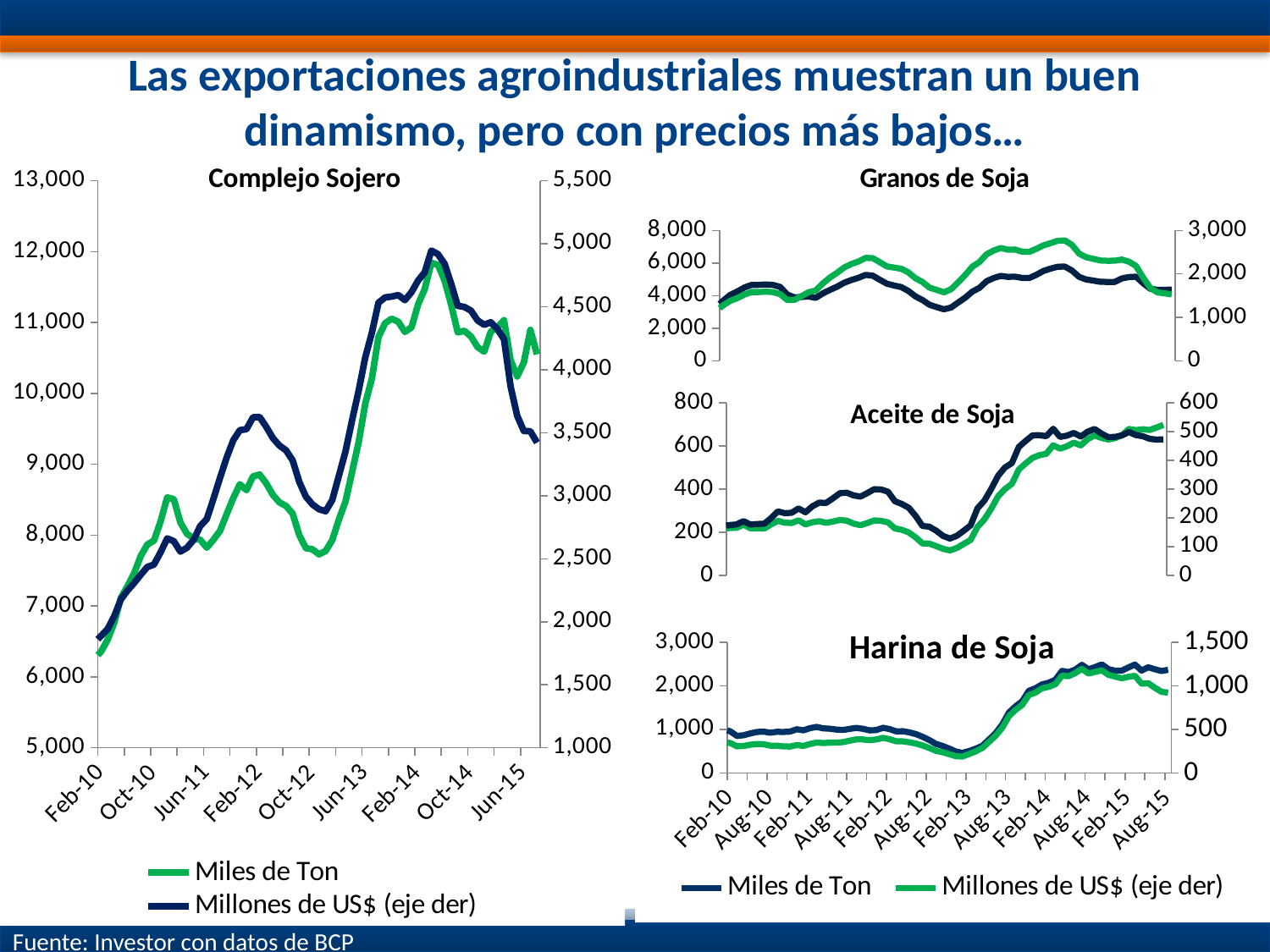

# Las exportaciones agroindustriales muestran un buen dinamismo, pero con precios más bajos…
Complejo Sojero

### Chart

| Category | Miles de Ton | Millones de US$ (eje der) |
|---|---|---|
| 39448 | 7532.915218 | 1802.391653 |
| 39479 | 7748.828932 | 1957.731156 |
| 39508 | 7944.588827 | 2123.331699 |
| 39539 | 8038.675041 | 2236.275059 |
| 39569 | 8253.888602 | 2458.439368 |
| 39600 | 8392.248938 | 2672.16564 |
| 39630 | 8537.31595 | 2890.186466 |
| 39661 | 8146.255128 | 2906.197169 |
| 39692 | 7980.467396 | 2978.840364 |
| 39722 | 7663.263223 | 2932.39859 |
| 39753 | 7465.834937 | 2941.383015 |
| 39783 | 7345.988241 | 2924.014804 |
| 39814 | 7363.41773 | 2903.132917 |
| 39845 | 7582.894054 | 2910.697016 |
| 39873 | 7668.663351 | 2897.799896 |
| 39904 | 7551.830085 | 2803.980571 |
| 39934 | 7246.38732 | 2589.036549 |
| 39965 | 7058.24525 | 2408.888064 |
| 39995 | 6836.377722 | 2208.267369 |
| 40026 | 6781.360333 | 2118.876588 |
| 40057 | 6594.645911 | 1983.179485 |
| 40087 | 6692.536883 | 1998.443748 |
| 40118 | 6549.934991 | 1903.020872 |
| 40148 | 6327.796495 | 1822.048753 |
| 40179 | 6255.576638 | 1832.891462 |
| 40210 | 6358.614796 | 1888.269399 |
| 40238 | 6528.340611 | 1943.859081 |
| 40269 | 6768.162766 | 2046.255231 |
| 40299 | 7118.448144 | 2178.999279 |
| 40330 | 7281.383252 | 2248.603674 |
| 40360 | 7463.767159 | 2307.784065 |
| 40391 | 7705.273543 | 2373.543347 |
| 40422 | 7867.755955 | 2435.149532 |
| 40452 | 7921.930841 | 2453.942307 |
| 40483 | 8192.22872 | 2550.676201 |
| 40513 | 8532.460471 | 2661.986878 |
| 40544 | 8507.014843 | 2639.675329 |
| 40575 | 8179.493031 | 2556.583207 |
| 40603 | 8018.792529 | 2587.74375 |
| 40634 | 7956.7848 | 2649.058196 |
| 40664 | 7935.082454 | 2759.397731 |
| 40695 | 7824.241547 | 2815.896488 |
| 40725 | 7934.200136 | 2974.608586 |
| 40756 | 8060.834888 | 3142.21703 |
| 40787 | 8296.063602 | 3303.149825 |
| 40817 | 8523.284333 | 3440.292049 |
| 40848 | 8718.682923 | 3521.013915 |
| 40878 | 8635.347111 | 3528.527941 |
| 40909 | 8829.274252 | 3623.283226 |
| 40940 | 8854.721108 | 3625.22787 |
| 40969 | 8730.586968 | 3547.598089 |
| 41000 | 8569.800246 | 3458.148806 |
| 41030 | 8461.962736 | 3398.846513 |
| 41061 | 8412.582645 | 3360.919934 |
| 41091 | 8302.559713 | 3280.082513 |
| 41122 | 7999.813675 | 3109.697372 |
| 41153 | 7815.665827 | 2993.536845 |
| 41183 | 7800.288814 | 2931.182701 |
| 41214 | 7728.497531 | 2893.570128 |
| 41244 | 7776.249178 | 2877.77618 |
| 41275 | 7930.722964 | 2966.236751 |
| 41306 | 8219.573528 | 3158.089616 |
| 41334 | 8473.537898 | 3350.765248 |
| 41365 | 8891.831158 | 3599.784138 |
| 41395 | 9315.322064 | 3835.085403 |
| 41426 | 9858.540621 | 4099.536555 |
| 41456 | 10210.493166 | 4294.915447 |
| 41487 | 10796.924313 | 4532.530927 |
| 41518 | 10991.145351 | 4574.180777 |
| 41548 | 11053.985492 | 4581.354582 |
| 41579 | 11010.790191 | 4592.960351 |
| 41609 | 10867.762997 | 4552.850114 |
| 41640 | 10932.279102 | 4616.237476 |
| 41671 | 11258.569918 | 4708.474335 |
| 41699 | 11472.469926 | 4773.829481 |
| 41730 | 11842.510579 | 4945.984077 |
| 41760 | 11813.644779 | 4917.533538 |
| 41791 | 11594.454304 | 4841.286335 |
| 41821 | 11252.696097 | 4683.571985 |
| 41852 | 10861.563586 | 4507.981632 |
| 41883 | 10882.80097 | 4498.998628 |
| 41913 | 10803.535706 | 4469.467837 |
| 41944 | 10652.45982 | 4391.681161 |
| 41974 | 10589.642568 | 4357.161185 |
| 42005 | 10871.799582 | 4377.145852 |
| 42036 | 10934.459034 | 4322.837188 |
| 42064 | 11032.582502 | 4243.183744 |
| 42095 | 10470.738232 | 3867.452759 |
| 42125 | 10239.448855 | 3634.919494 |
| 42156 | 10434.585258 | 3515.028096885021 |
| 42186 | 10896.621 | 3511.78 |
| 42217 | 10551.189191 | 3422.0759875833523 |

### Chart: Granos de Soja

| Category | Mles de Ton | Milones de US$ (eje der) |
|---|---|---|
| 39448 | 3456.774703 | 858.530813 |
| 39479 | 3482.708696 | 894.754822 |
| 39508 | 3555.358408 | 978.351055 |
| 39539 | 3579.000547 | 1038.037321 |
| 39569 | 3652.508237 | 1142.97163 |
| 39600 | 3723.780575 | 1258.799677 |
| 39630 | 3934.636463 | 1404.163301 |
| 39661 | 4023.366322 | 1488.304146 |
| 39692 | 4046.615272 | 1540.795899 |
| 39722 | 3900.686406 | 1510.134369 |
| 39753 | 3828.836488 | 1504.701945 |
| 39783 | 3689.012767 | 1463.729965 |
| 39814 | 3634.984695 | 1453.575283 |
| 39845 | 3717.264576 | 1493.126059 |
| 39873 | 3693.703621 | 1471.110504 |
| 39904 | 3493.812728 | 1401.117475 |
| 39934 | 3187.471994 | 1268.7012 |
| 39965 | 2905.901408 | 1137.297424 |
| 39995 | 2546.621778 | 977.700805 |
| 40026 | 2317.2919 | 872.500805 |
| 40057 | 2170.559654 | 798.306401 |
| 40087 | 2220.764318 | 814.640097 |
| 40118 | 2115.694424 | 771.369989 |
| 40148 | 2115.044357 | 769.631879 |
| 40179 | 2220.065528 | 807.286538 |
| 40210 | 2620.272099 | 927.349718 |
| 40238 | 2979.97129 | 1050.242722 |
| 40269 | 3294.277137 | 1149.314629 |
| 40299 | 3690.819835 | 1275.228909 |
| 40330 | 4045.980112 | 1380.494517 |
| 40360 | 4256.517072 | 1443.187853 |
| 40391 | 4502.602712 | 1526.199397 |
| 40422 | 4656.309634 | 1583.178645 |
| 40452 | 4662.014236 | 1582.227414 |
| 40483 | 4686.118147 | 1591.66592 |
| 40513 | 4658.607633 | 1581.436176 |
| 40544 | 4537.604745 | 1535.398507 |
| 40575 | 4070.612588 | 1399.617322 |
| 40603 | 3894.651978 | 1403.347686 |
| 40634 | 3917.844796 | 1487.552873 |
| 40664 | 3949.129683 | 1579.638427 |
| 40695 | 3865.125762 | 1617.040833 |
| 40725 | 4136.650227 | 1781.98611 |
| 40756 | 4353.051015 | 1915.761532 |
| 40787 | 4547.972744 | 2024.370475 |
| 40817 | 4792.045625 | 2149.659354 |
| 40848 | 4956.757372 | 2228.013605 |
| 40878 | 5093.589312 | 2286.440232 |
| 40909 | 5272.684599 | 2369.192907 |
| 40940 | 5226.456918 | 2364.299121 |
| 40969 | 4976.223416 | 2270.953534 |
| 41000 | 4732.500771 | 2173.869727 |
| 41030 | 4620.268108 | 2147.217187 |
| 41061 | 4528.407918 | 2118.415351 |
| 41091 | 4292.001865 | 2036.925969 |
| 41122 | 3956.042514 | 1901.800568 |
| 41153 | 3726.712985 | 1813.022852 |
| 41183 | 3437.019827 | 1682.420996 |
| 41214 | 3293.951623 | 1632.620619 |
| 41244 | 3161.711057 | 1577.263194 |
| 41275 | 3267.21875 | 1645.165588 |
| 41306 | 3573.568942 | 1804.714235 |
| 41334 | 3875.194714 | 1973.529685 |
| 41365 | 4246.093369 | 2166.851039 |
| 41395 | 4477.175055 | 2275.312438 |
| 41426 | 4882.841472 | 2452.537389 |
| 41456 | 5083.001066 | 2539.622064 |
| 41487 | 5210.773939 | 2597.86852 |
| 41518 | 5150.490772 | 2557.746223 |
| 41548 | 5166.043337 | 2562.10809 |
| 41579 | 5085.035612 | 2511.419755 |
| 41609 | 5081.995882 | 2509.103785 |
| 41640 | 5280.067397 | 2578.657059 |
| 41671 | 5518.090211 | 2659.499239 |
| 41699 | 5659.385046 | 2708.21436 |
| 41730 | 5778.24737 | 2763.188534 |
| 41760 | 5784.204745 | 2770.730826 |
| 41791 | 5539.997909 | 2666.542846 |
| 41821 | 5149.204779 | 2468.154106 |
| 41852 | 4991.55392 | 2383.887597 |
| 41883 | 4923.651142 | 2346.925295 |
| 41913 | 4849.676057 | 2309.919927 |
| 41944 | 4839.249684 | 2304.144362 |
| 41974 | 4844.378374 | 2305.069915 |
| 42005 | 5053.642426 | 2331.267932 |
| 42036 | 5140.532705 | 2281.516852 |
| 42064 | 5163.496329 | 2182.429903 |
| 42095 | 4758.20892 | 1911.233804 |
| 42125 | 4420.883409 | 1676.420681 |
| 42156 | 4359.819592 | 1574.6912272732152 |
| 42186 | 4361.821 | 1553.3 |
| 42217 | 4364.678001 | 1530.1768818422952 |

### Chart: Aceite de Soja

| Category | Mles de Ton | Milones de US$ (eje der) |
|---|---|---|
| 39448 | 281.930016 | 208.254886 |
| 39479 | 338.369251 | 270.96319 |
| 39508 | 362.869251 | 304.98658 |
| 39539 | 364.429018 | 316.964587 |
| 39569 | 408.194518 | 381.479844 |
| 39600 | 428.436423 | 416.445936 |
| 39630 | 453.936423 | 463.593819 |
| 39661 | 383.834681 | 424.672938 |
| 39692 | 359.484759 | 429.310531 |
| 39722 | 344.308415 | 418.915906 |
| 39753 | 378.412064 | 461.197064 |
| 39783 | 400.667033 | 488.41146 |
| 39814 | 416.809033 | 497.742239 |
| 39845 | 382.658475 | 456.136298 |
| 39873 | 391.637082 | 449.833425 |
| 39904 | 385.415082 | 438.508029 |
| 39934 | 352.613072 | 384.305483 |
| 39965 | 335.065436 | 352.276225 |
| 39995 | 300.858254 | 299.623825 |
| 40026 | 327.089761 | 313.127456 |
| 40057 | 316.17545 | 287.053169 |
| 40087 | 327.298338 | 291.514441 |
| 40118 | 280.673431 | 239.831303 |
| 40148 | 254.132962 | 203.756458 |
| 40179 | 243.090962 | 196.847512 |
| 40210 | 228.631241 | 183.063202 |
| 40238 | 200.152634 | 159.605285 |
| 40269 | 215.528114 | 170.877778 |
| 40299 | 219.634554 | 174.967019 |
| 40330 | 220.140285 | 177.091825 |
| 40360 | 234.947467 | 188.677813 |
| 40391 | 218.249002 | 176.582169 |
| 40422 | 218.184308 | 178.690061 |
| 40452 | 216.755929 | 179.309721 |
| 40483 | 236.019404 | 198.645023 |
| 40513 | 252.641948 | 222.445413 |
| 40544 | 244.245948 | 216.139357 |
| 40575 | 242.545948 | 217.535496 |
| 40603 | 255.098948 | 232.670496 |
| 40634 | 236.402948 | 219.413786 |
| 40664 | 245.988138 | 239.998616 |
| 40695 | 251.254418 | 252.821557 |
| 40725 | 243.431969 | 251.881541 |
| 40756 | 249.507761 | 268.093855 |
| 40787 | 256.646304 | 285.587799 |
| 40817 | 253.517439 | 287.631568 |
| 40848 | 239.810351 | 277.961039 |
| 40878 | 232.48531 | 273.78636 |
| 40909 | 242.48131 | 286.491335 |
| 40940 | 254.567129 | 299.856672 |
| 40969 | 252.614129 | 298.798942 |
| 41000 | 245.614129 | 291.083096 |
| 41030 | 217.46099 | 257.769987 |
| 41061 | 211.19471 | 248.231751 |
| 41091 | 199.111574 | 235.124457 |
| 41122 | 176.37167 | 207.010124 |
| 41153 | 148.105395 | 171.695742 |
| 41183 | 147.187975 | 169.302836 |
| 41214 | 135.60778 | 155.333444 |
| 41244 | 122.951161 | 137.121008 |
| 41275 | 115.794837 | 127.930648 |
| 41306 | 126.59365 | 137.439357 |
| 41334 | 145.458669 | 154.965944 |
| 41365 | 163.778683 | 173.55146 |
| 41395 | 224.813716 | 233.109327 |
| 41426 | 259.03706 | 259.647492 |
| 41456 | 309.356916 | 300.901225 |
| 41487 | 366.918853 | 346.76803 |
| 41518 | 400.359645 | 375.495799 |
| 41548 | 424.508949 | 390.826225 |
| 41579 | 491.175721 | 446.694247 |
| 41609 | 519.102333 | 467.533154 |
| 41640 | 545.138379 | 487.170542 |
| 41671 | 557.617415 | 487.539576 |
| 41699 | 563.918956 | 484.270094 |
| 41730 | 603.600195 | 509.942958 |
| 41760 | 587.727295 | 481.666795 |
| 41791 | 598.895624 | 486.186299 |
| 41821 | 615.857375 | 495.562793 |
| 41852 | 603.184498 | 483.135764 |
| 41883 | 631.380264 | 499.792332 |
| 41913 | 648.986535 | 509.267938 |
| 41944 | 637.821809 | 493.427254 |
| 41974 | 630.205928 | 481.076391 |
| 42005 | 636.801416 | 481.84878 |
| 42036 | 650.435953 | 487.300054 |
| 42064 | 679.011746 | 498.918123 |
| 42095 | 674.039116 | 488.096504 |
| 42125 | 677.783021 | 484.221447 |
| 42156 | 674.455982 | 475.322329 |
| 42186 | 685.508 | 472.304 |
| 42217 | 697.902762 | 473.37427467498674 |

### Chart: Harina de Soja

| Category | Miles de Ton | Millones de US$ (eje der) |
|---|---|---|
| 39448 | 1337.450236 | 308.455866 |
| 39479 | 1438.417923 | 344.48014 |
| 39508 | 1511.396694 | 372.027327 |
| 39539 | 1574.801548 | 402.997702 |
| 39569 | 1649.843132 | 438.272529 |
| 39600 | 1759.301369 | 486.536155 |
| 39630 | 1812.154948 | 516.310378 |
| 39661 | 1613.261927 | 493.311061 |
| 39692 | 1536.72832 | 503.1826 |
| 39722 | 1544.780059 | 519.636796 |
| 39753 | 1455.579788 | 509.539193 |
| 39783 | 1488.667111 | 531.267484 |
| 39814 | 1480.19328 | 529.301111 |
| 39845 | 1466.39749 | 522.113659 |
| 39873 | 1541.371209 | 547.806666 |
| 39904 | 1496.763068 | 529.780458 |
| 39934 | 1415.420216 | 498.610413 |
| 39965 | 1300.243709 | 456.541242 |
| 39995 | 1280.309134 | 443.298519 |
| 40026 | 1251.043938 | 435.29591 |
| 40057 | 1166.678989 | 404.28154 |
| 40087 | 1135.357137 | 395.178291 |
| 40118 | 1126.908632 | 392.613797 |
| 40148 | 1034.443116 | 362.489776 |
| 40179 | 1005.818426 | 358.839238 |
| 40210 | 952.649059 | 342.590812 |
| 40238 | 850.154869 | 306.114011 |
| 40269 | 867.535272 | 310.368335 |
| 40299 | 907.877872 | 324.582115 |
| 40330 | 941.436414 | 331.774818 |
| 40360 | 950.172124 | 330.498439 |
| 40391 | 924.070978 | 313.60947 |
| 40422 | 945.041622 | 313.243566 |
| 40452 | 941.797568 | 305.199018 |
| 40483 | 950.623531 | 303.647232 |
| 40513 | 1004.097097 | 319.871565 |
| 40544 | 979.607052 | 311.094522 |
| 40575 | 1028.729762 | 332.680105 |
| 40603 | 1057.164249 | 349.12439 |
| 40634 | 1024.567257 | 343.641658 |
| 40664 | 1016.734706 | 347.388 |
| 40695 | 995.616437 | 349.29349 |
| 40725 | 986.99451 | 354.141073 |
| 40756 | 1013.055012 | 370.772771 |
| 40787 | 1035.115689 | 386.123514 |
| 40817 | 1014.386502 | 384.870335 |
| 40848 | 977.596726 | 376.422074 |
| 40878 | 985.524674 | 385.111718 |
| 40909 | 1037.880966 | 403.317635 |
| 40940 | 1008.700837 | 387.896445 |
| 40969 | 955.198574 | 363.730805 |
| 41000 | 958.612859 | 362.949642 |
| 41030 | 930.853812 | 352.261517 |
| 41061 | 891.516597 | 337.261226 |
| 41091 | 829.688225 | 314.544877 |
| 41122 | 756.031257 | 286.520805 |
| 41153 | 665.663156 | 252.899166 |
| 41183 | 620.809449 | 238.250499 |
| 41214 | 559.322074 | 215.275186 |
| 41244 | 491.724893 | 192.518334 |
| 41275 | 461.673341 | 188.855118 |
| 41306 | 504.714883 | 217.876513 |
| 41334 | 557.651157 | 248.890103 |
| 41365 | 624.824364 | 287.544589 |
| 41395 | 767.75689 | 357.296988 |
| 41426 | 916.200046 | 427.012218 |
| 41456 | 1113.62084 | 520.324996 |
| 41487 | 1386.902749 | 652.061553 |
| 41518 | 1529.720424 | 724.561866 |
| 41548 | 1647.1593 | 782.051937 |
| 41579 | 1886.961165 | 894.039723 |
| 41609 | 1945.02209 | 923.002428 |
| 41640 | 2033.93939 | 972.404998 |
| 41671 | 2071.569661 | 989.010423 |
| 41699 | 2140.797483 | 1018.764338 |
| 41730 | 2343.983255 | 1116.961792 |
| 41760 | 2316.833172 | 1111.02777 |
| 41791 | 2374.313834 | 1147.079866 |
| 41821 | 2482.573166 | 1195.174875 |
| 41852 | 2379.123028 | 1141.45255 |
| 41883 | 2432.648423 | 1160.043358 |
| 41913 | 2493.872729 | 1179.751062 |
| 41944 | 2385.363368 | 1126.25379 |
| 41974 | 2348.78356 | 1107.388034 |
| 42005 | 2349.351184 | 1087.250154 |
| 42036 | 2422.138925 | 1103.857195 |
| 42064 | 2490.392126 | 1116.095624 |
| 42095 | 2350.842787 | 1025.396542 |
| 42125 | 2427.372095 | 1030.760084 |
| 42156 | 2380.428039 | 978.3980160699999 |
| 42186 | 2341.646 | 931.66 |
| 42217 | 2369.330729 | 922.5502801299999 |
Fuente: Investor con datos de BCP